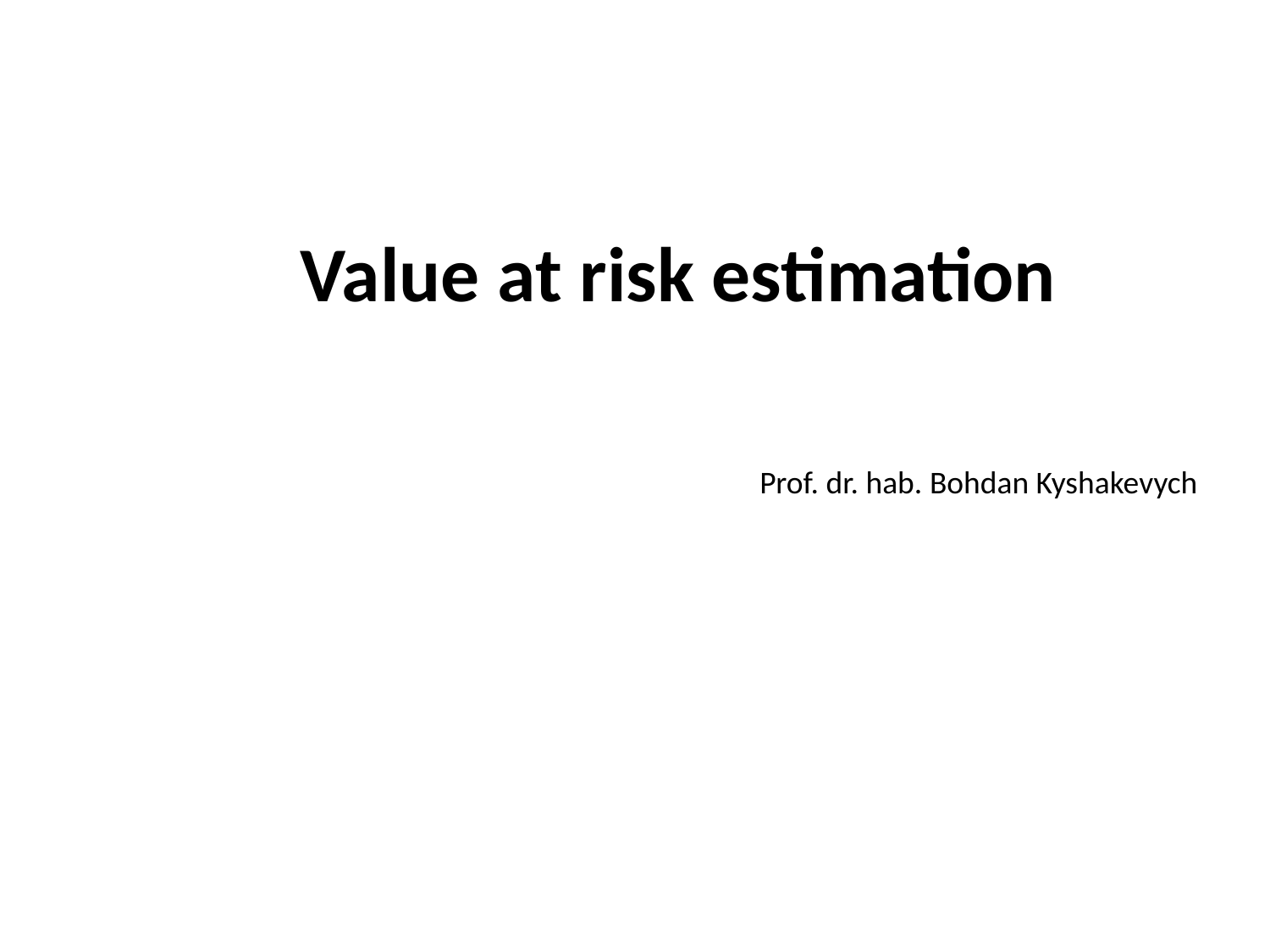

# Value at risk estimation
Prof. dr. hab. Bohdan Kyshakevych